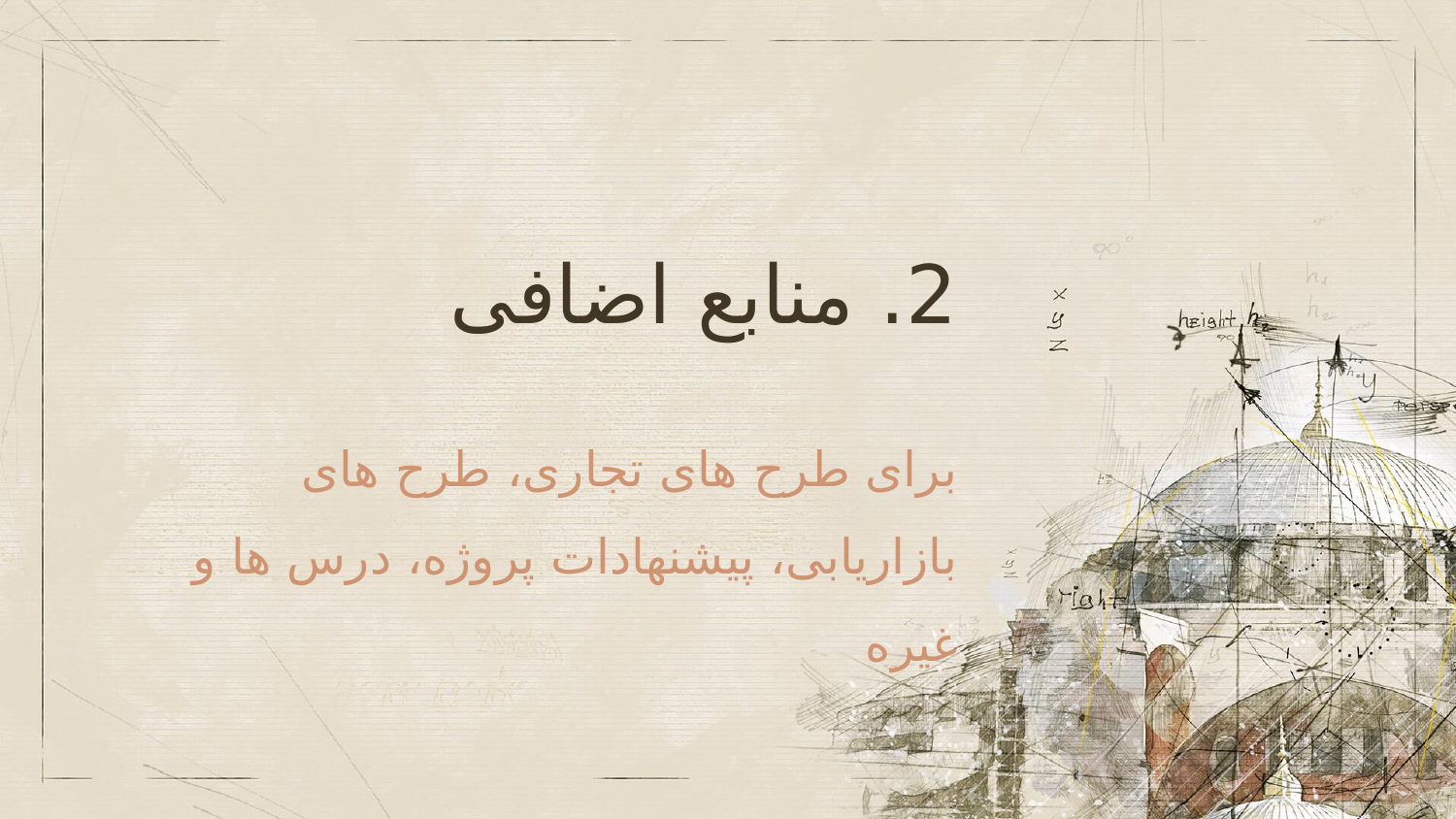

# 2. منابع اضافی
برای طرح های تجاری، طرح های بازاریابی، پیشنهادات پروژه، درس ها و غیره